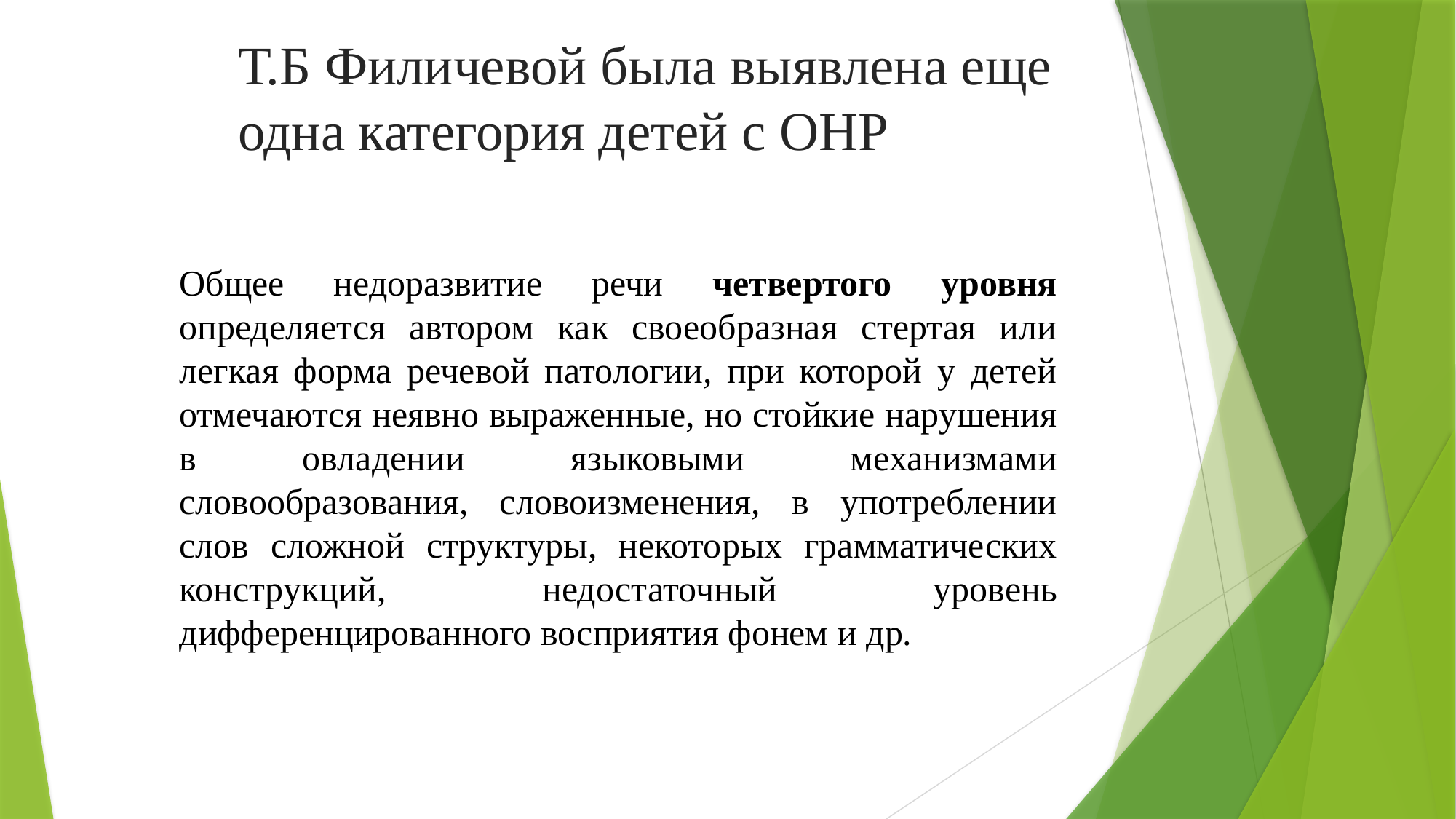

Т.Б Филичевой была выявлена еще одна категория детей с ОНР
Общее недоразвитие речи четвертого уровня определяется автором как своеобразная стертая или легкая форма речевой патологии, при которой у детей отмечаются неявно выраженные, но стойкие нарушения в овладении языковыми механизмами словообразования, словоизменения, в употреблении слов сложной структуры, некоторых грамматических конструкций, недостаточный уровень дифференцированного восприятия фонем и др.